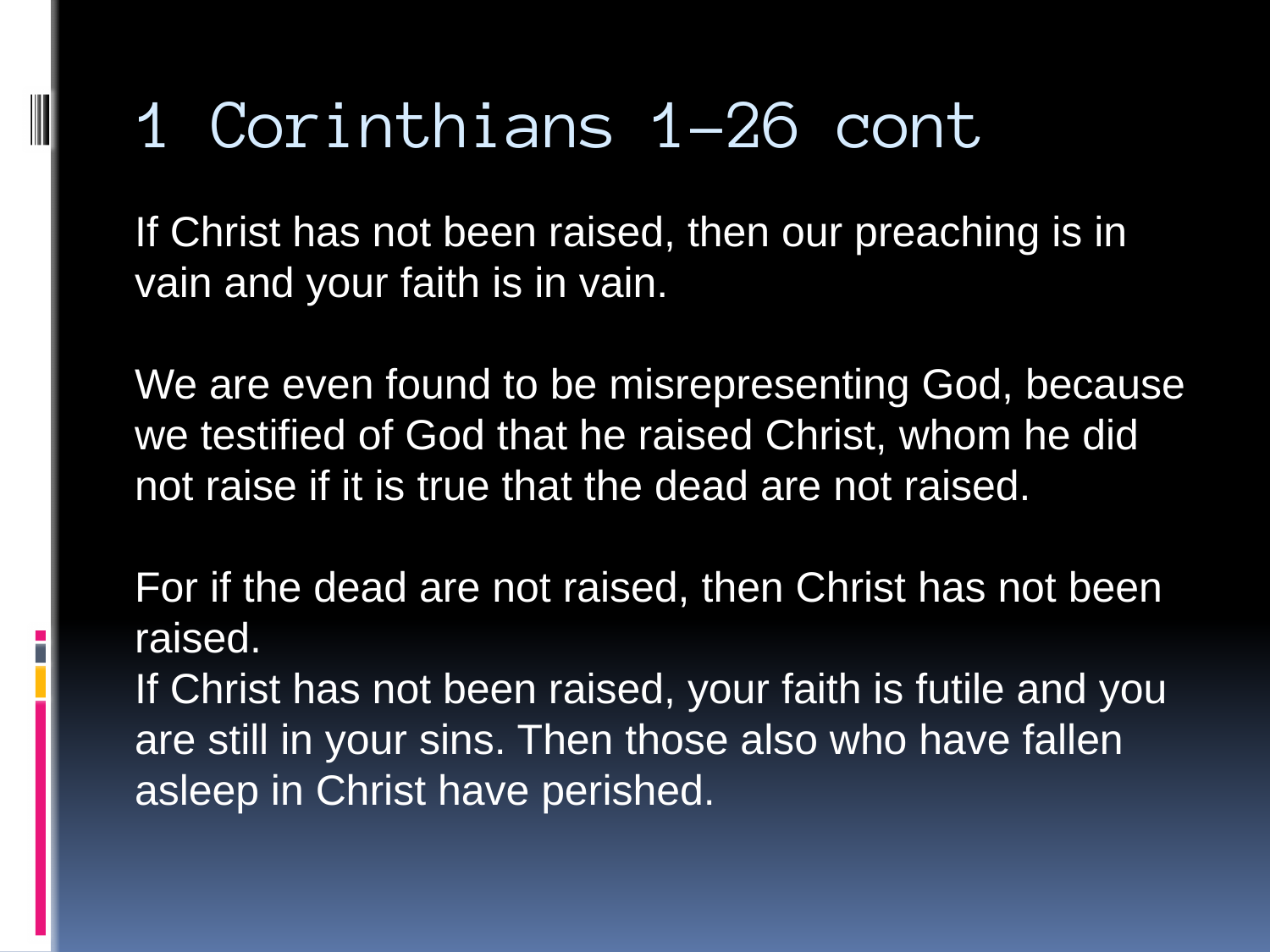

# 1 Corinthians 1-26 cont
If Christ has not been raised, then our preaching is in vain and your faith is in vain.
We are even found to be misrepresenting God, because we testified of God that he raised Christ, whom he did not raise if it is true that the dead are not raised.
For if the dead are not raised, then Christ has not been raised.
If Christ has not been raised, your faith is futile and you are still in your sins. Then those also who have fallen asleep in Christ have perished.